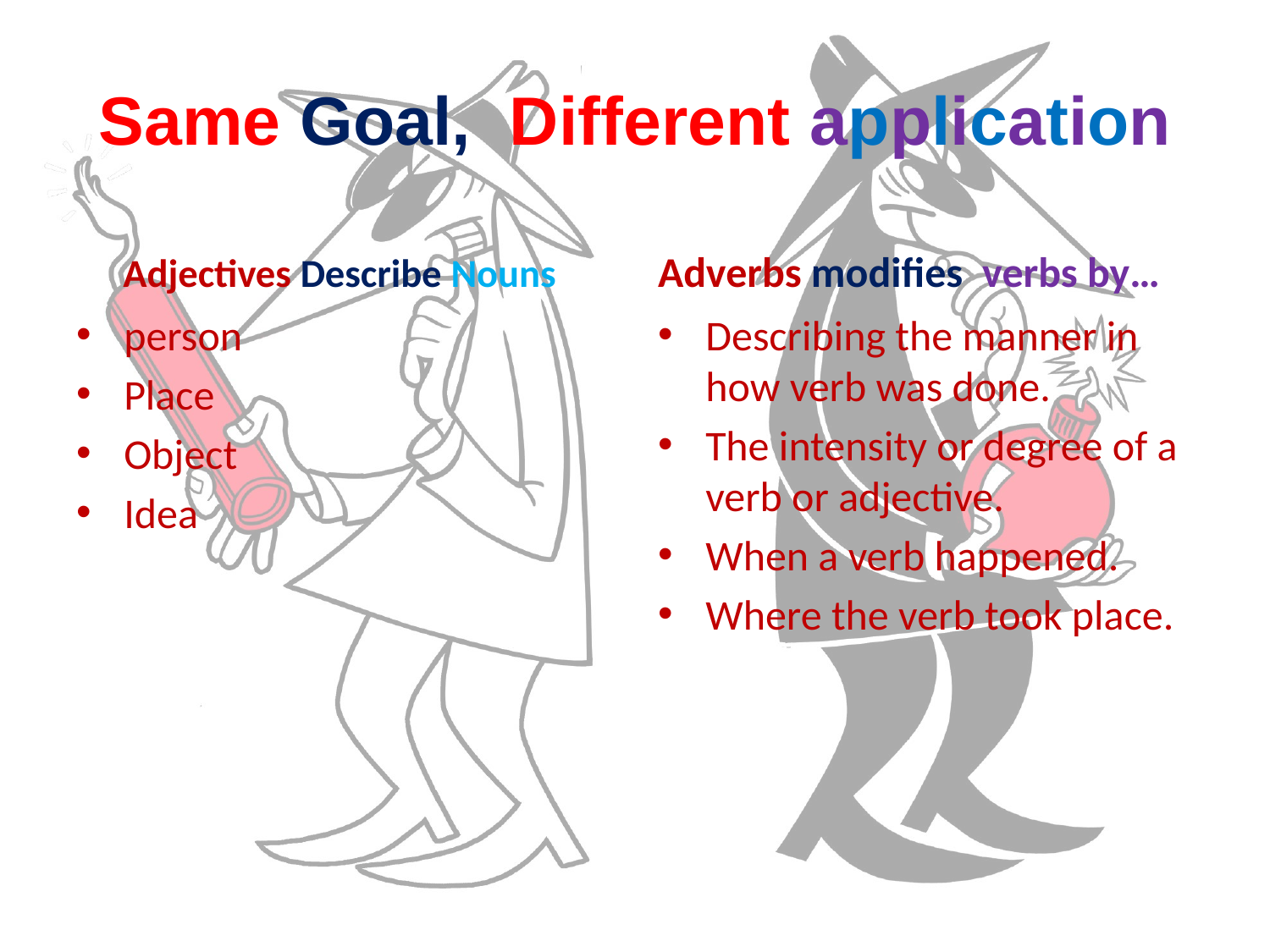

# Same Goal,  Different application
Adjectives Describe Nouns
Adverbs modifies  verbs by…
person
Place
Object
Idea

Describing the manner in how verb was done.
The intensity or degree of a verb or adjective.
When a verb happened.
Where the verb took place.